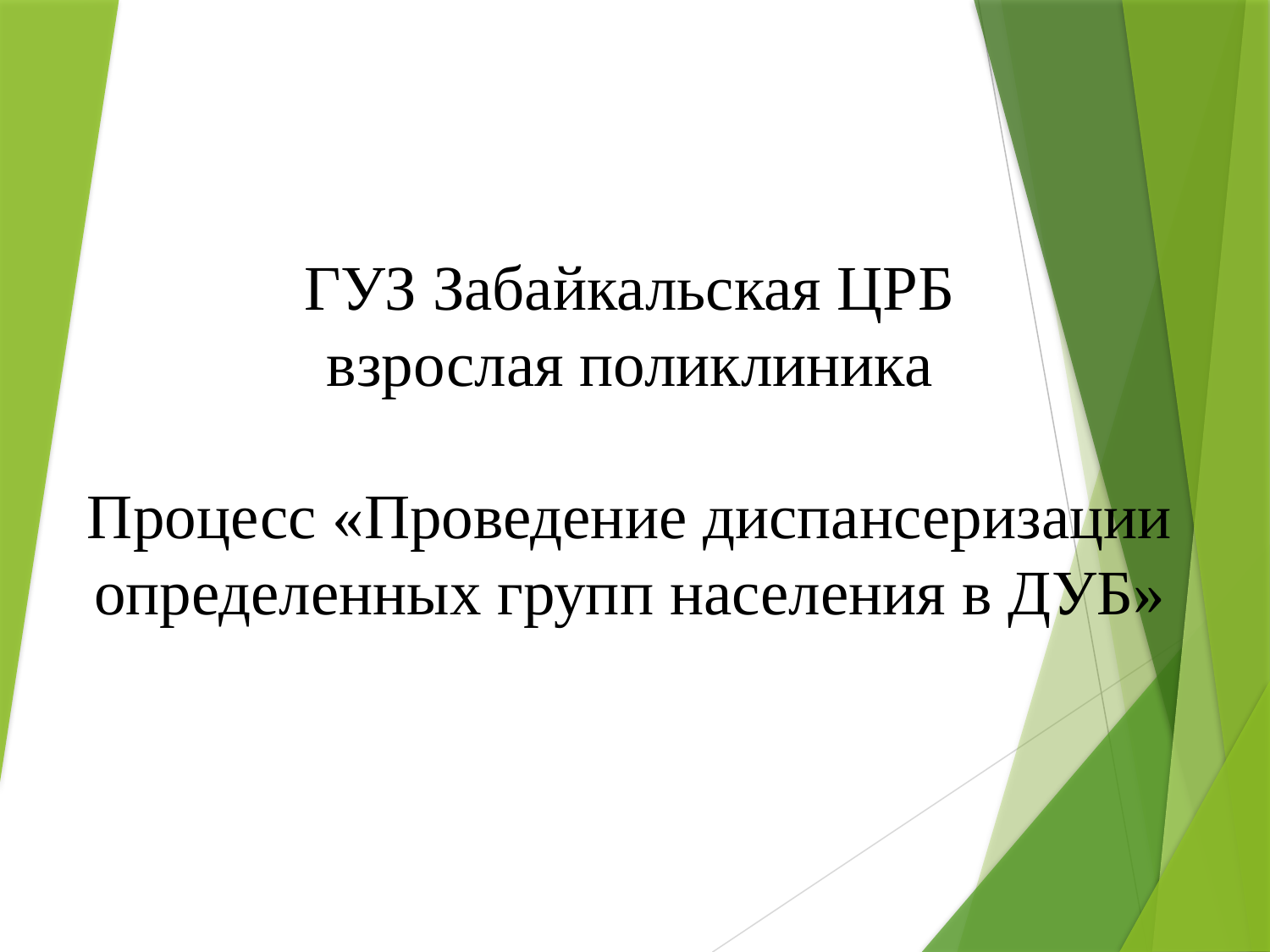

# ГУЗ Забайкальская ЦРБ взрослая поликлиника Процесс «Проведение диспансеризации определенных групп населения в ДУБ»